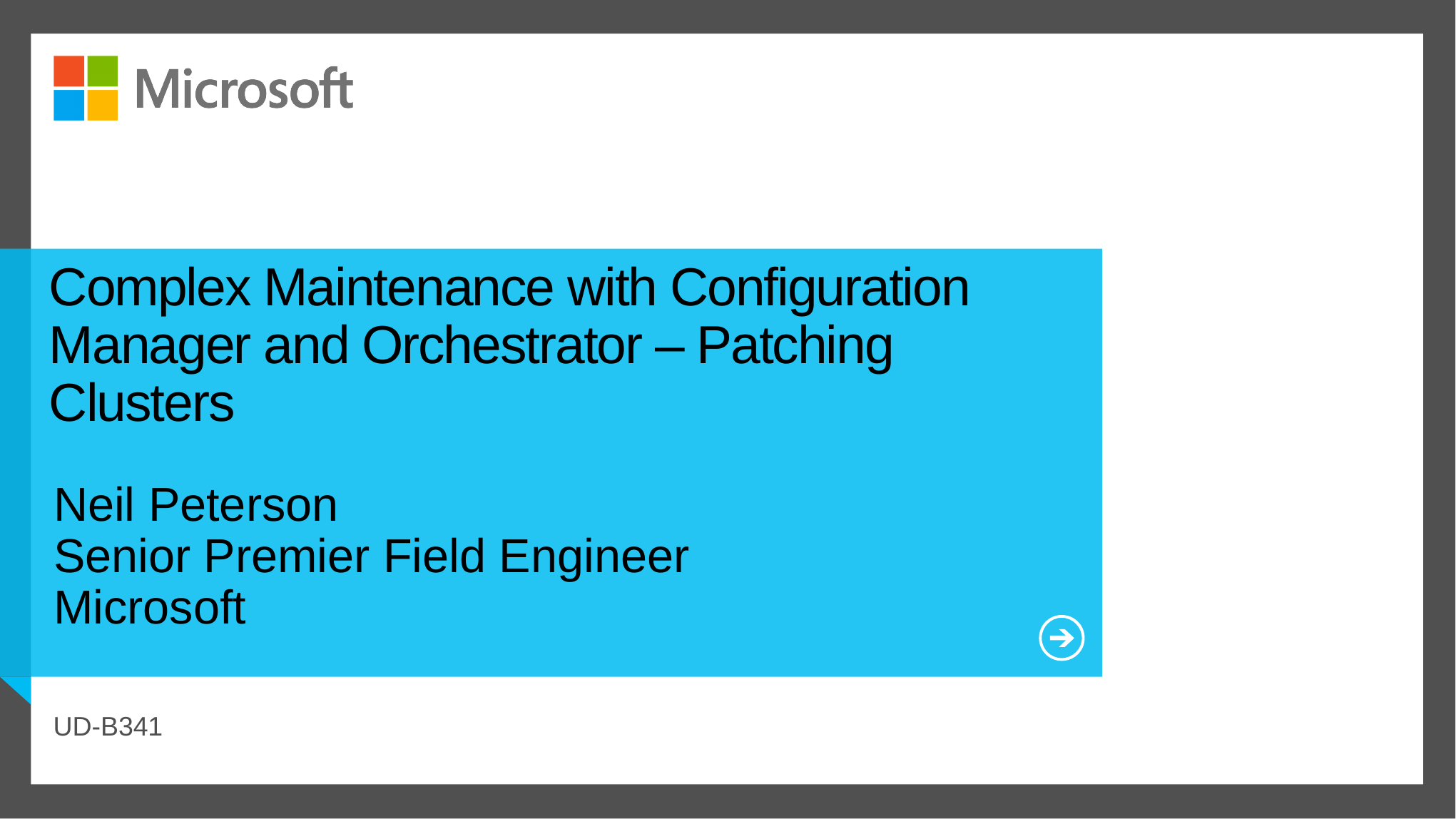

# Complex Maintenance with Configuration Manager and Orchestrator – Patching Clusters
Neil Peterson
Senior Premier Field Engineer
Microsoft
UD-B341